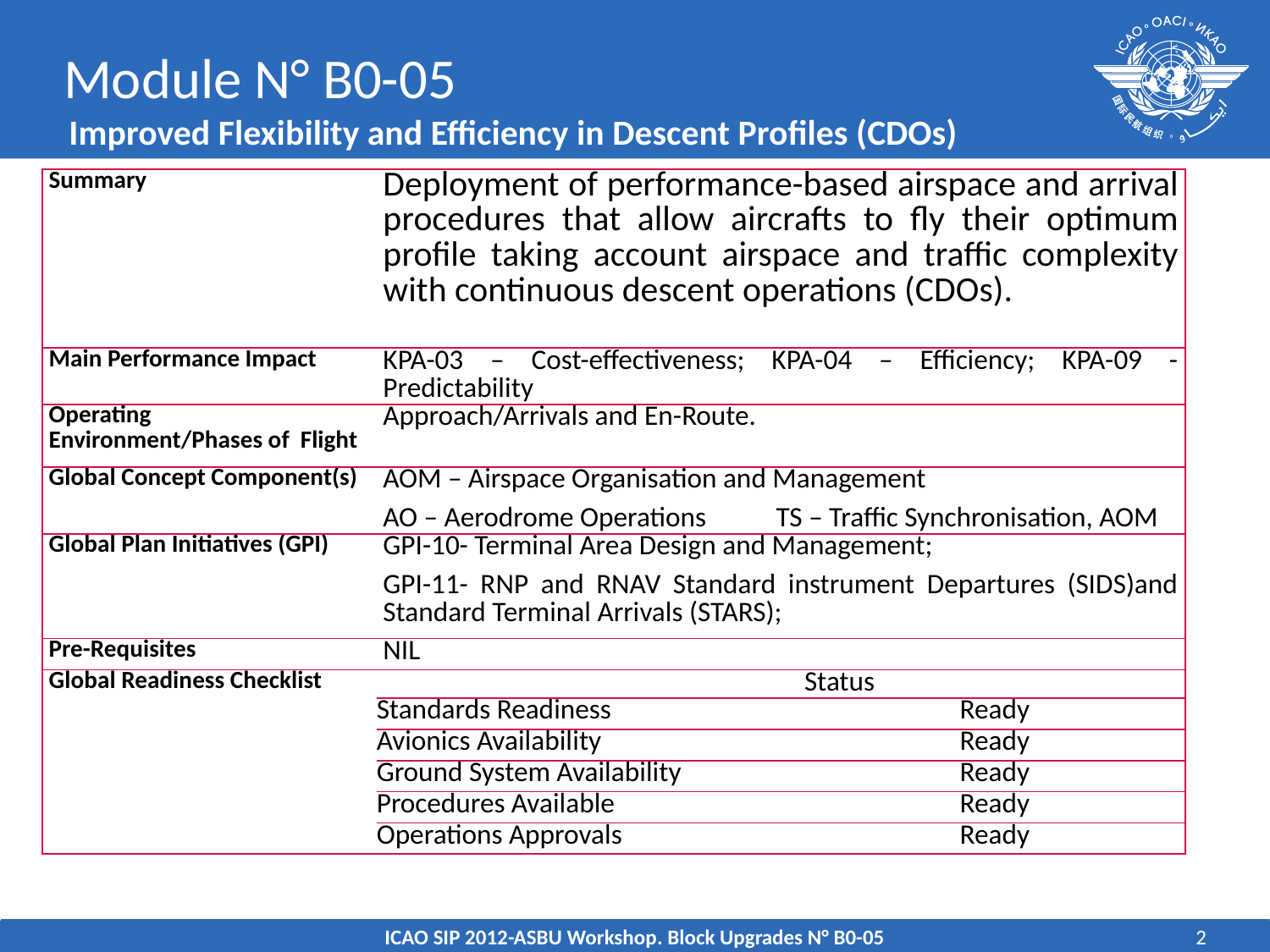

# Module N° B0-05 Improved Flexibility and Efficiency in Descent Profiles (CDOs)
| Summary | Deployment of performance-based airspace and arrival procedures that allow aircrafts to fly their optimum profile taking account airspace and traffic complexity with continuous descent operations (CDOs). |  |
| --- | --- | --- |
| Main Performance Impact | KPA-03 – Cost-effectiveness; KPA-04 – Efficiency; KPA-09 - Predictability |  |
| Operating Environment/Phases of Flight | Approach/Arrivals and En-Route. |  |
| Global Concept Component(s) | AOM – Airspace Organisation and Management AO – Aerodrome Operations TS – Traffic Synchronisation, AOM |  |
| Global Plan Initiatives (GPI) | GPI-10- Terminal Area Design and Management; GPI-11- RNP and RNAV Standard instrument Departures (SIDS)and Standard Terminal Arrivals (STARS); |  |
| Pre-Requisites | NIL |  |
| Global Readiness Checklist |  | Status |
|  | Standards Readiness | Ready |
|  | Avionics Availability | Ready |
|  | Ground System Availability | Ready |
|  | Procedures Available | Ready |
|  | Operations Approvals | Ready |
ICAO SIP 2012-ASBU Workshop. Block Upgrades N° B0-05
2